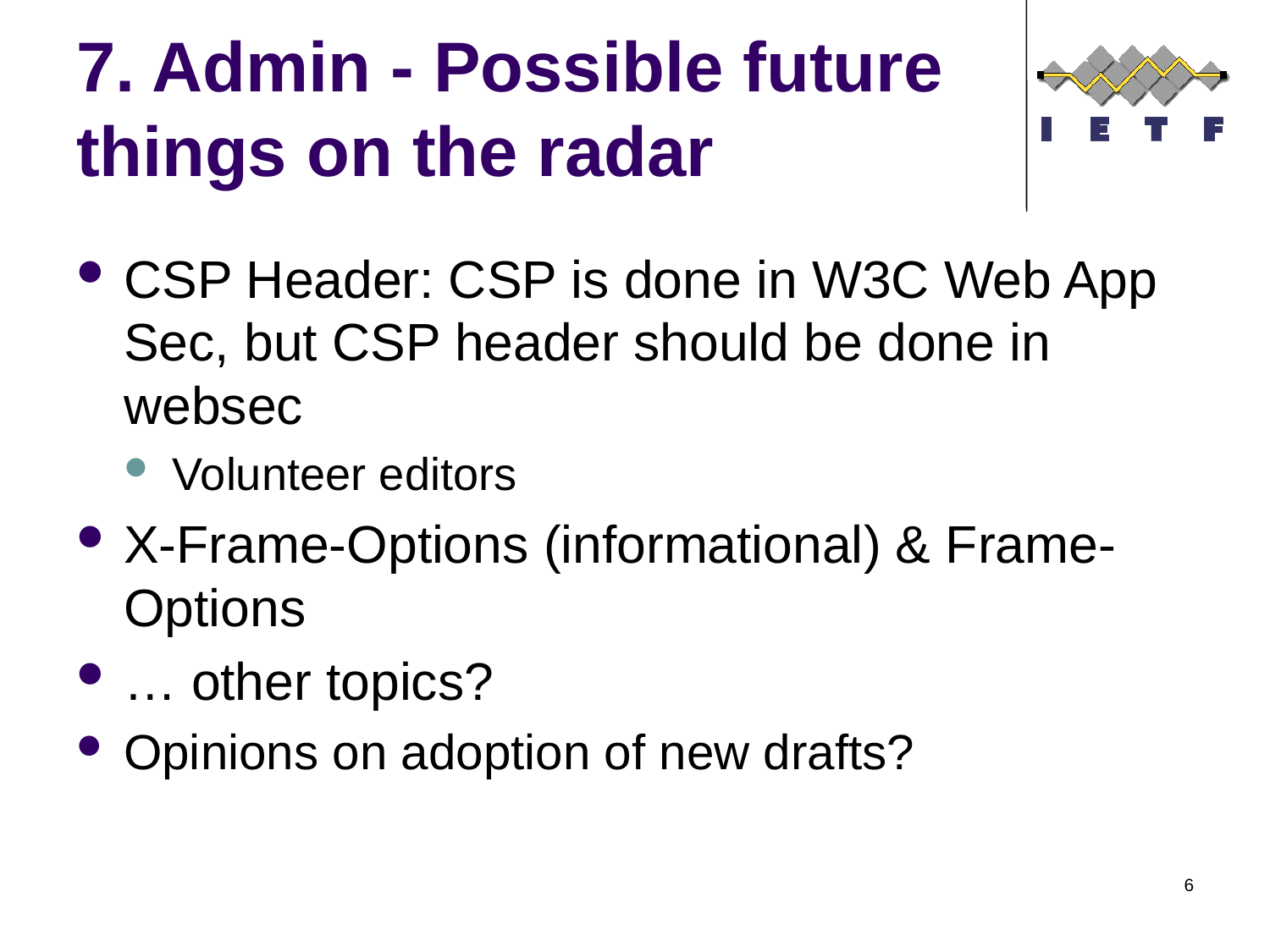

# 7. Admin - Possible future things on the radar
CSP Header: CSP is done in W3C Web App Sec, but CSP header should be done in websec
Volunteer editors
X-Frame-Options (informational) & Frame-Options
… other topics?
Opinions on adoption of new drafts?
6